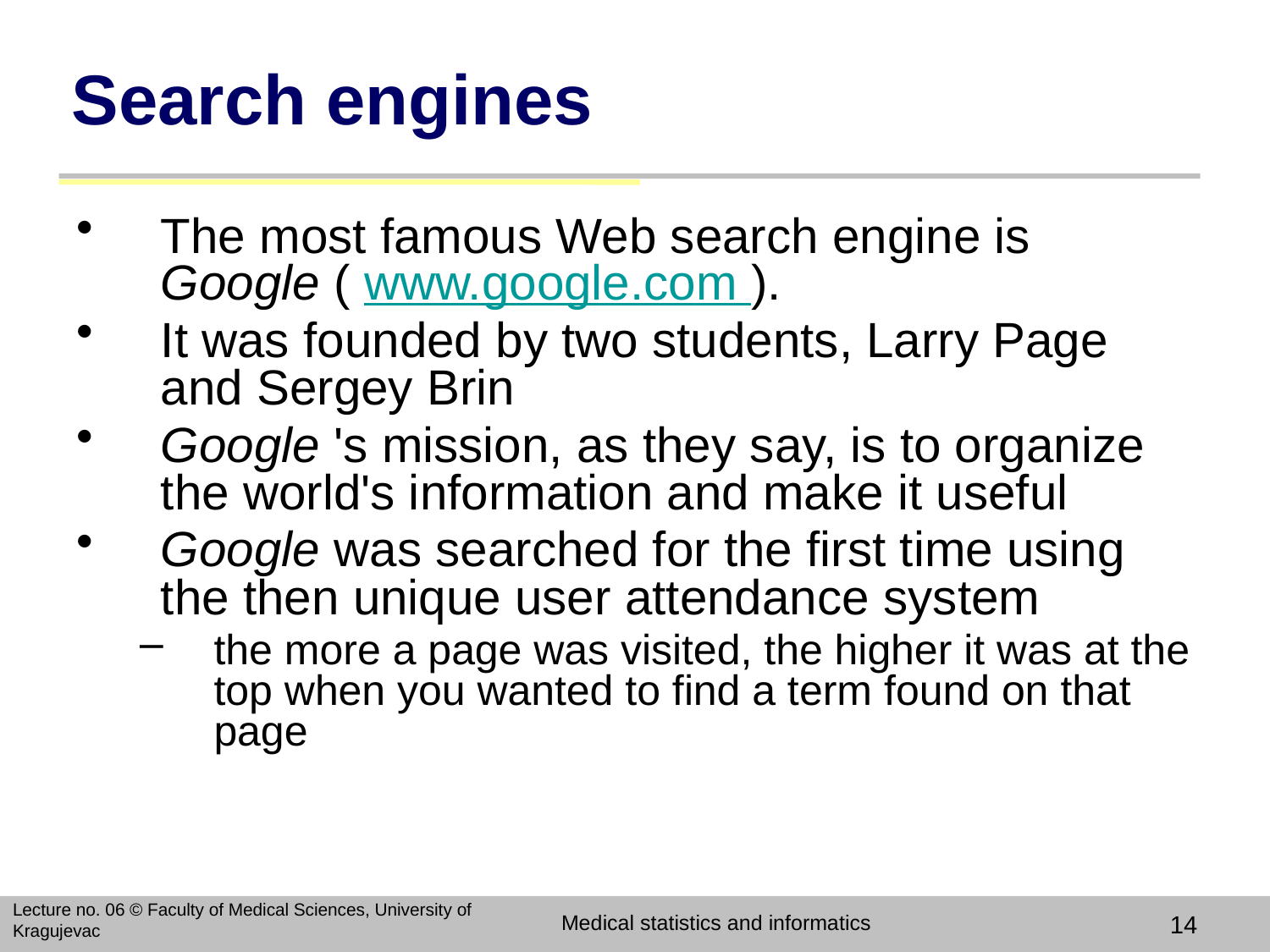

# Search engines
The most famous Web search engine is Google ( www.google.com ).
It was founded by two students, Larry Page and Sergey Brin
Google 's mission, as they say, is to organize the world's information and make it useful
Google was searched for the first time using the then unique user attendance system
the more a page was visited, the higher it was at the top when you wanted to find a term found on that page
Lecture no. 06 © Faculty of Medical Sciences, University of Kragujevac
Medical statistics and informatics
14